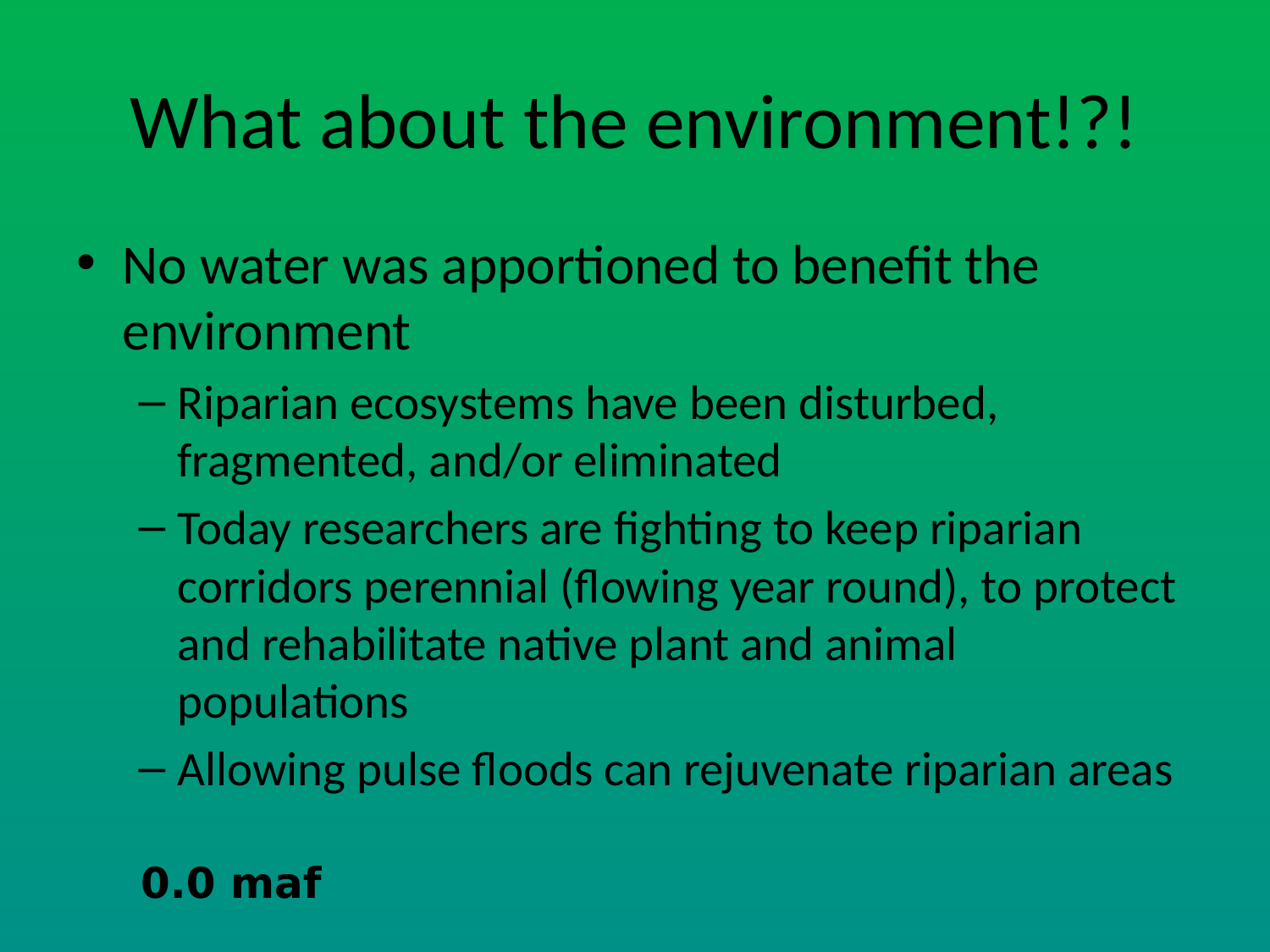

# What about the environment!?!
No water was apportioned to benefit the environment
Riparian ecosystems have been disturbed, fragmented, and/or eliminated
Today researchers are fighting to keep riparian corridors perennial (flowing year round), to protect and rehabilitate native plant and animal populations
Allowing pulse floods can rejuvenate riparian areas

0.0 maf